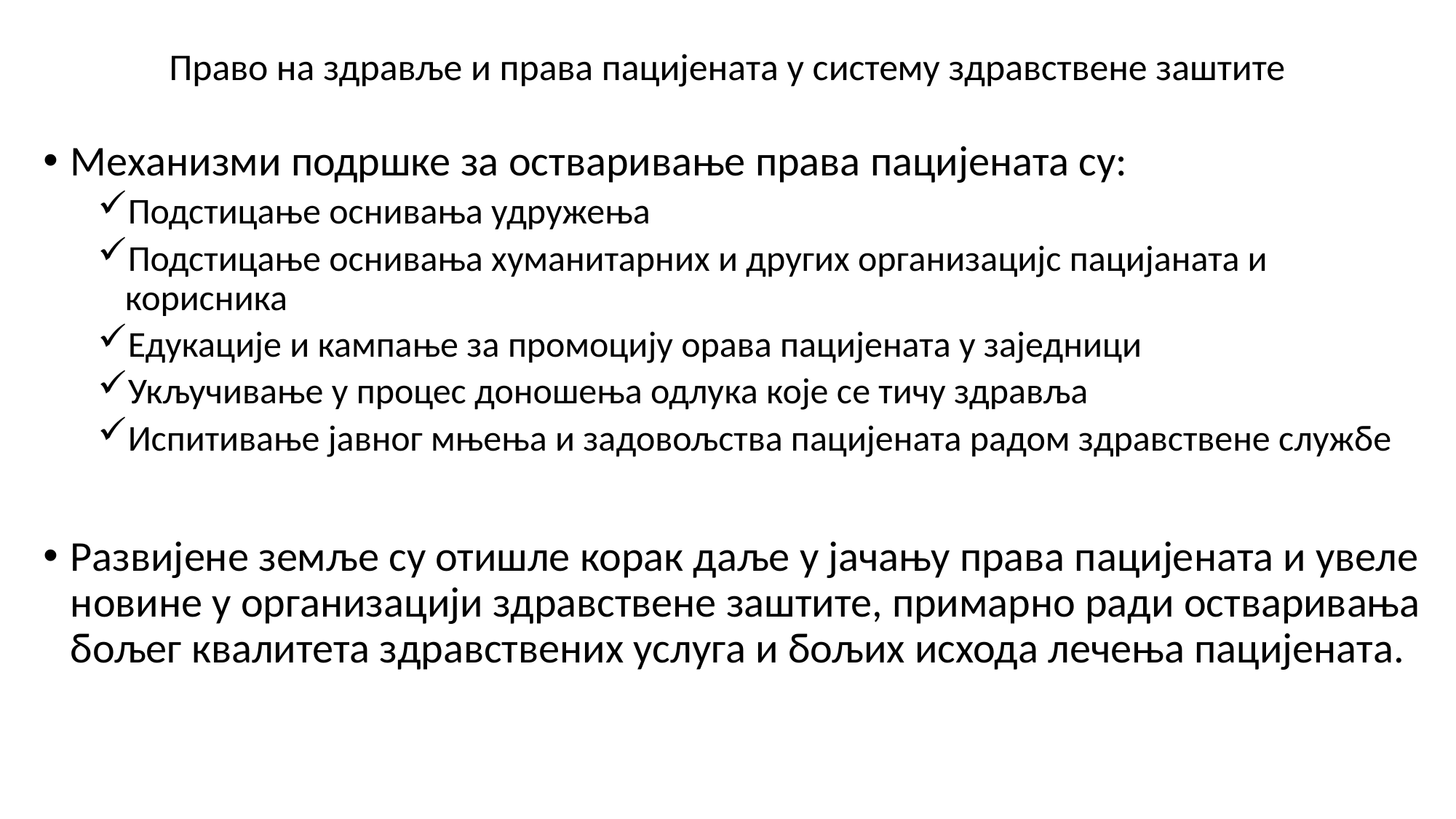

# Право на здравље и права пацијената у систему здравствене заштите
Механизми подршке за остваривање права пацијената су:
Подстицање оснивања удружења
Подстицање оснивања хуманитарних и других организацијс пацијаната и корисника
Едукације и кампање за промоцију орава пацијената у заједници
Укључивање у процес доношења одлука које се тичу здравља
Испитивање јавног мњења и задовољства пацијената радом здравствене службе

Развијене земље су отишле корак даље у јачању права пацијената и увеле новине у организацији здравствене заштите, примарно ради остваривања бољег квалитета здравствених услуга и бољих исхода лечења пацијената.